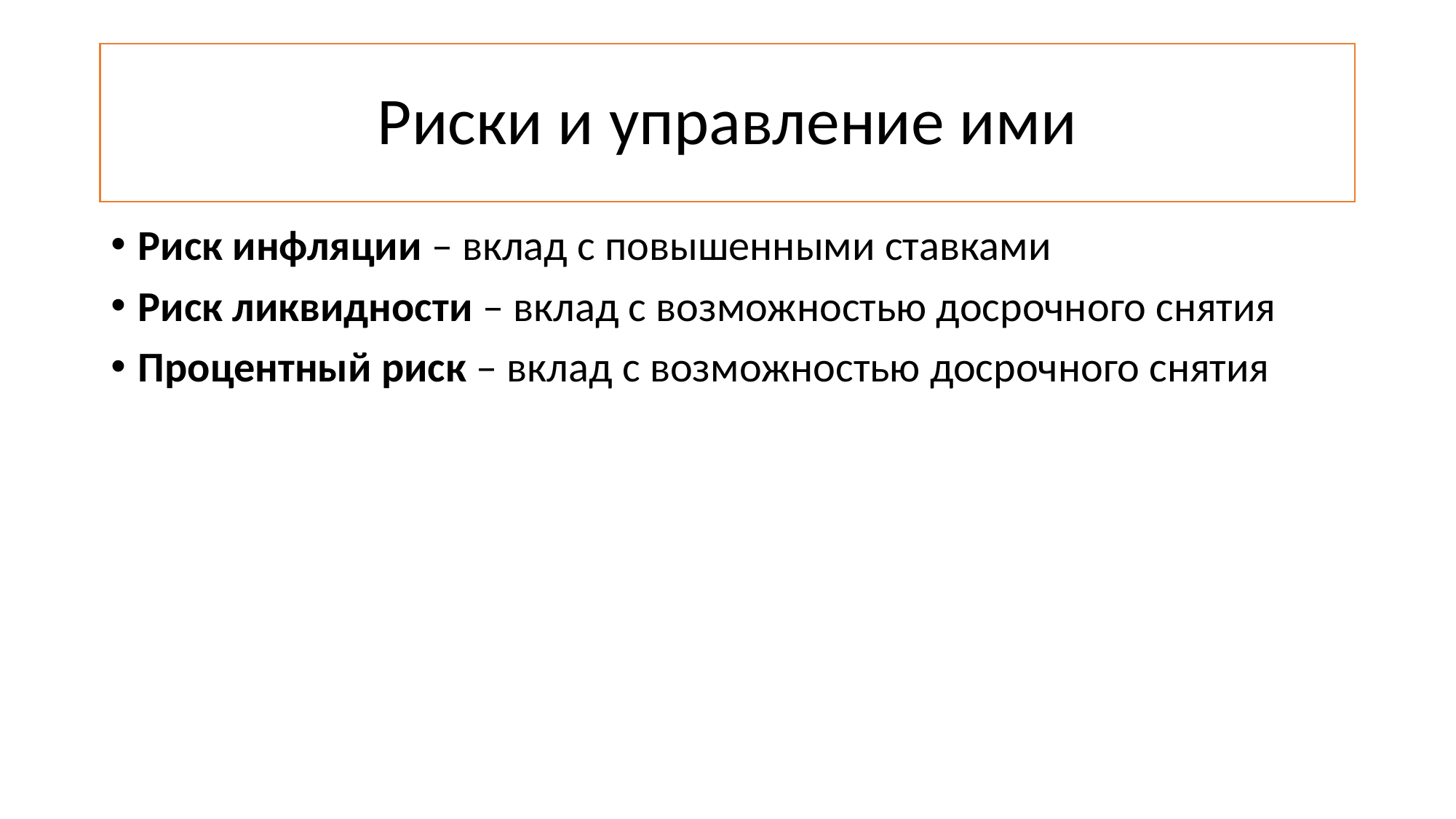

# Риски и управление ими
Риск инфляции – вклад с повышенными ставками
Риск ликвидности – вклад с возможностью досрочного снятия
Процентный риск – вклад с возможностью досрочного снятия